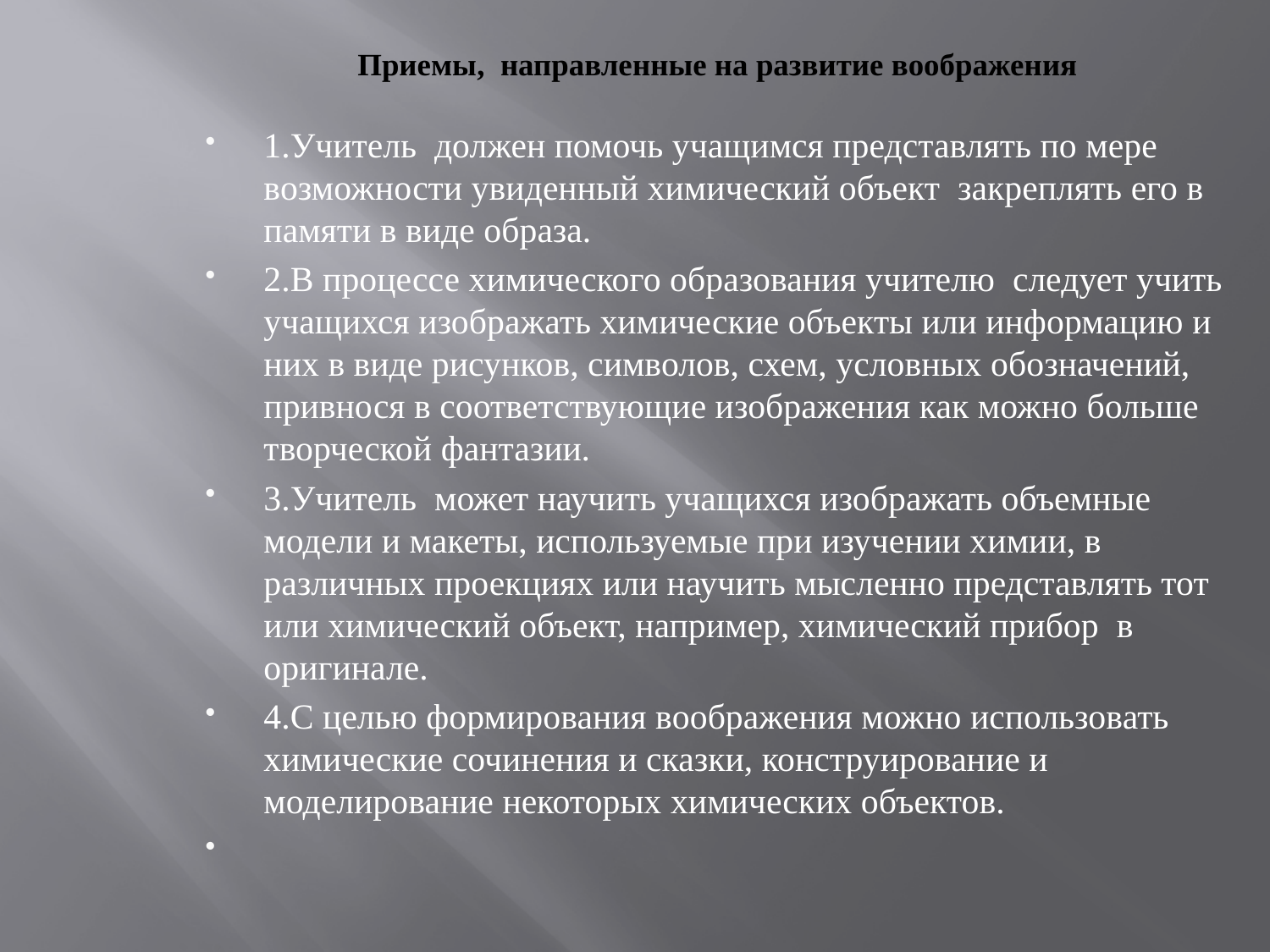

# Приемы,  направленные на развитие воображения
1.Учитель  должен помочь учащимся представлять по мере возможности увиденный химический объект  закреплять его в памяти в виде образа.
2.В процессе химического образования учителю  следует учить учащихся изображать химические объекты или информацию и них в виде рисунков, символов, схем, условных обозначений,  привнося в соответствующие изображения как можно больше творческой фантазии.
3.Учитель  может научить учащихся изображать объемные модели и макеты, используемые при изучении химии, в различных проекциях или научить мысленно представлять тот или химический объект, например, химический прибор  в оригинале.
4.С целью формирования воображения можно использовать химические сочинения и сказки, конструирование и моделирование некоторых химических объектов.